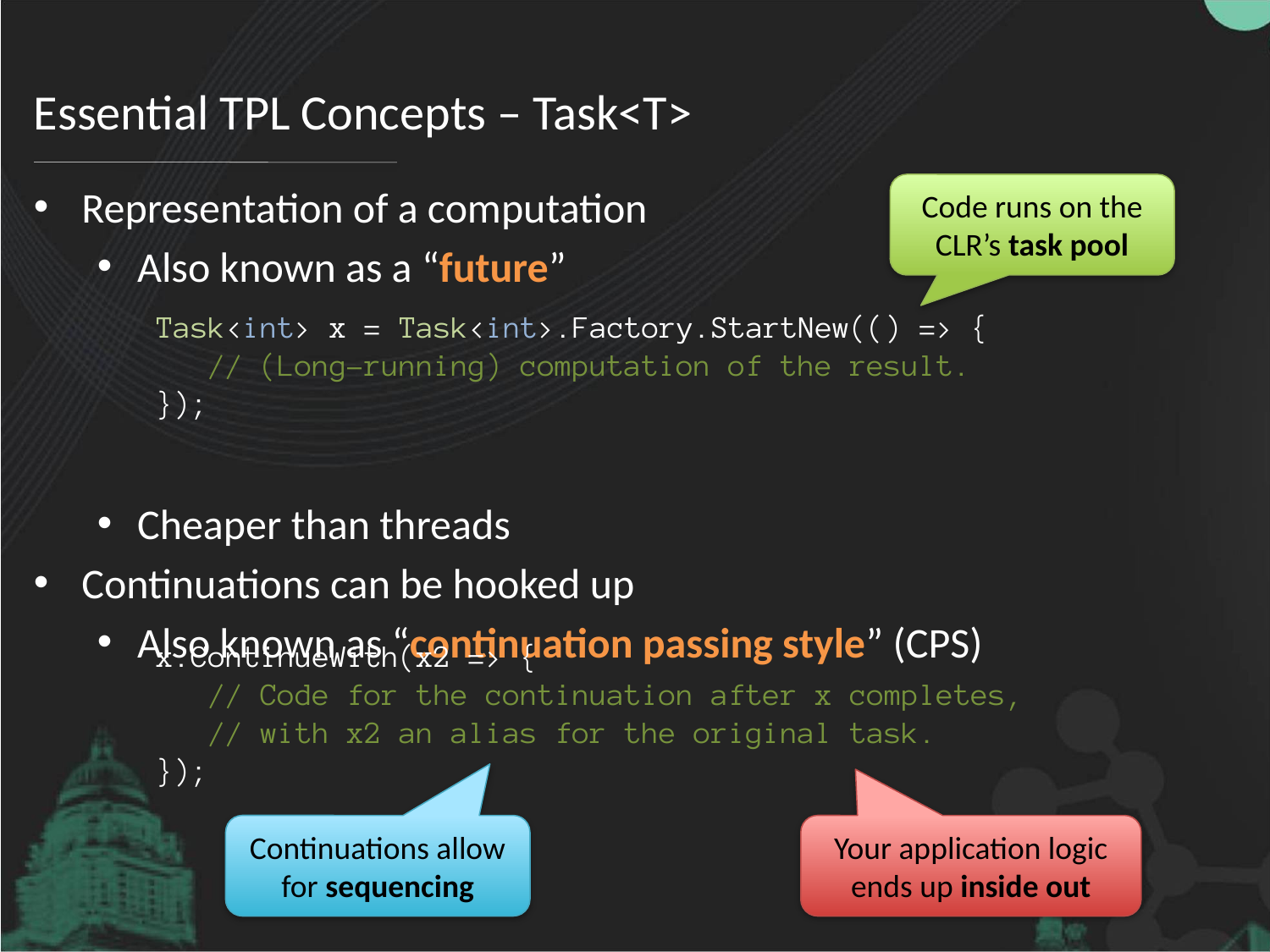

# Essential TPL Concepts – Task<T>
Representation of a computation
Also known as a “future”

Cheaper than threads
Continuations can be hooked up
Also known as “continuation passing style” (CPS)
Code runs on the CLR’s task pool
Task<int> x = Task<int>.Factory.StartNew(() => {
   // (Long-running) computation of the result.
});
x.ContinueWith(x2 => {
   // Code for the continuation after x completes,
   // with x2 an alias for the original task.
});
Continuations allow for sequencing
Your application logic ends up inside out